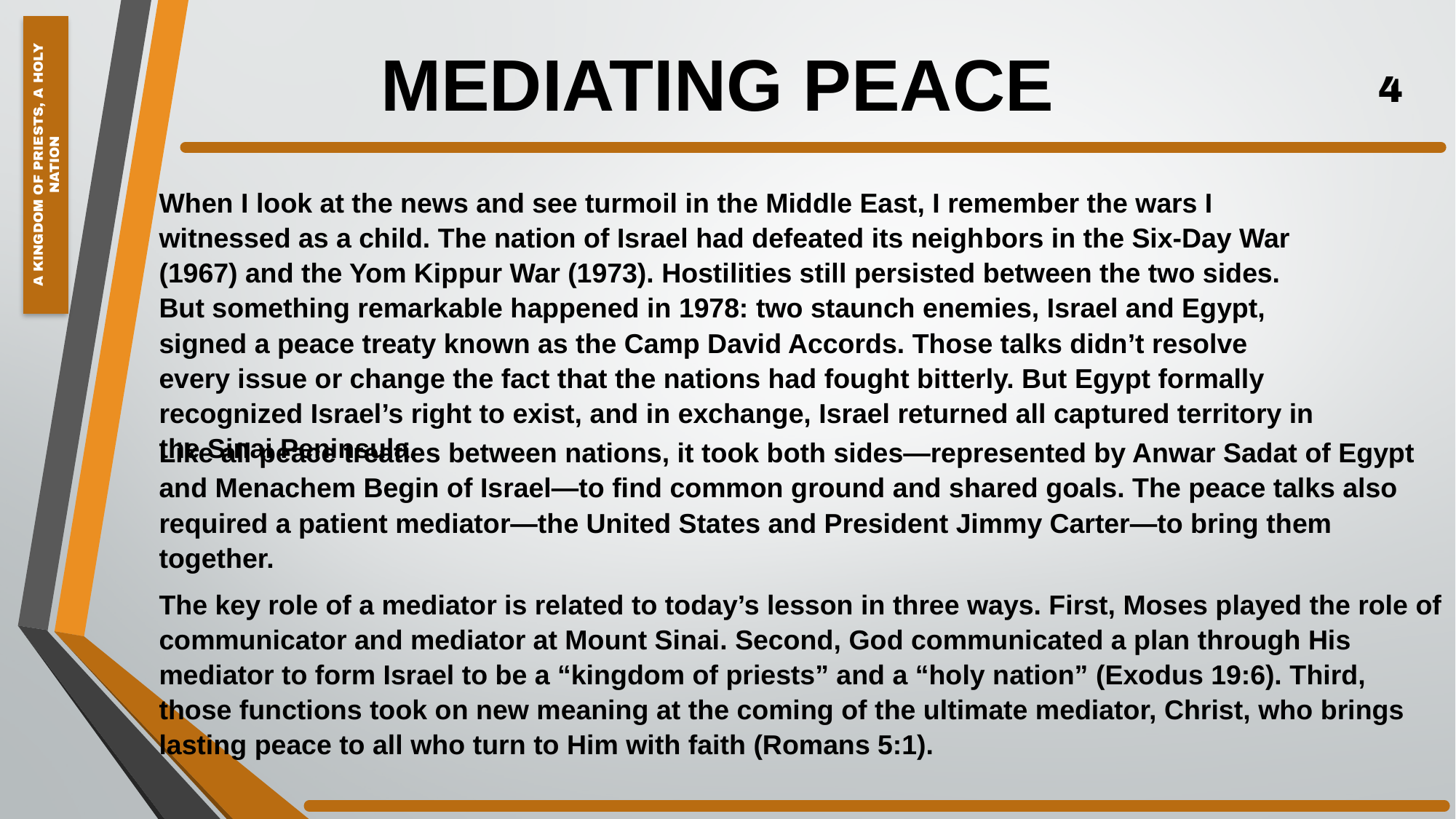

# Mediating Peace
A Kingdom of Priests, A Holy Nation
4
When I look at the news and see turmoil in the Middle East, I remember the wars I witnessed as a child. The nation of Israel had defeated its neigh­bors in the Six-Day War (1967) and the Yom Kip­pur War (1973). Hostilities still persisted between the two sides. But something remarkable happened in 1978: two staunch enemies, Israel and Egypt, signed a peace treaty known as the Camp David Accords. Those talks didn’t resolve every issue or change the fact that the nations had fought bit­terly. But Egypt formally recognized Israel’s right to exist, and in exchange, Israel returned all cap­tured territory in the Sinai Peninsula.

Like all peace treaties between nations, it took both sides—represented by Anwar Sadat of Egypt and Menachem Begin of Israel—to find common ground and shared goals. The peace talks also required a patient mediator—the United States and President Jimmy Carter—to bring them together.

The key role of a mediator is related to today’s lesson in three ways. First, Moses played the role of communicator and mediator at Mount Sinai. Second, God communicated a plan through His mediator to form Israel to be a “kingdom of priests” and a “holy nation” (Exodus 19:6). Third, those functions took on new meaning at the coming of the ultimate mediator, Christ, who brings lasting peace to all who turn to Him with faith (Romans 5:1).